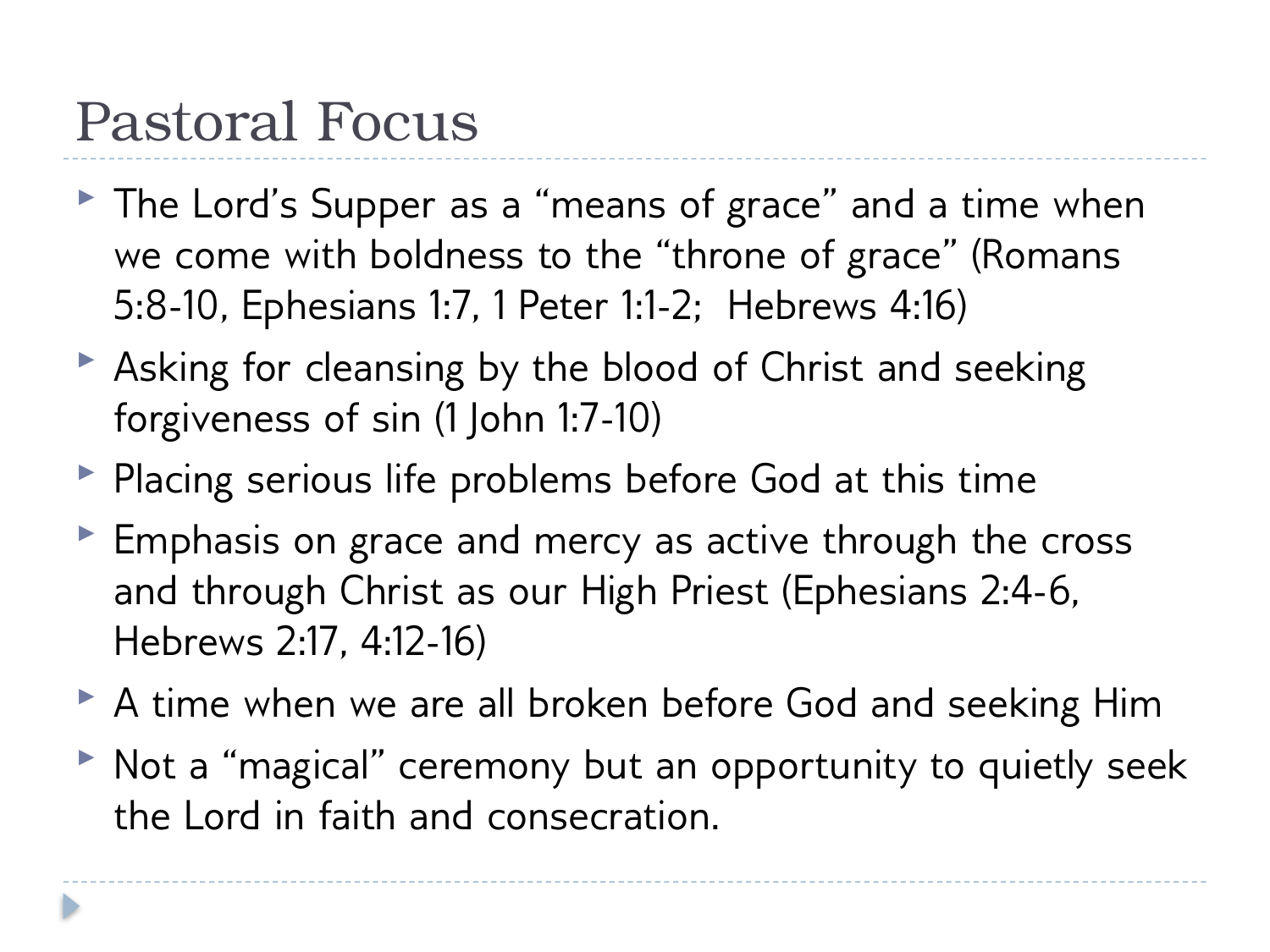

# Pastoral Focus
The Lord’s Supper as a “means of grace” and a time when we come with boldness to the “throne of grace” (Romans 5:8-10, Ephesians 1:7, 1 Peter 1:1-2;  Hebrews 4:16)
Asking for cleansing by the blood of Christ and seeking forgiveness of sin (1 John 1:7-10)
Placing serious life problems before God at this time
Emphasis on grace and mercy as active through the cross and through Christ as our High Priest (Ephesians 2:4-6,  Hebrews 2:17, 4:12-16)
A time when we are all broken before God and seeking Him
Not a “magical” ceremony but an opportunity to quietly seek the Lord in faith and consecration.